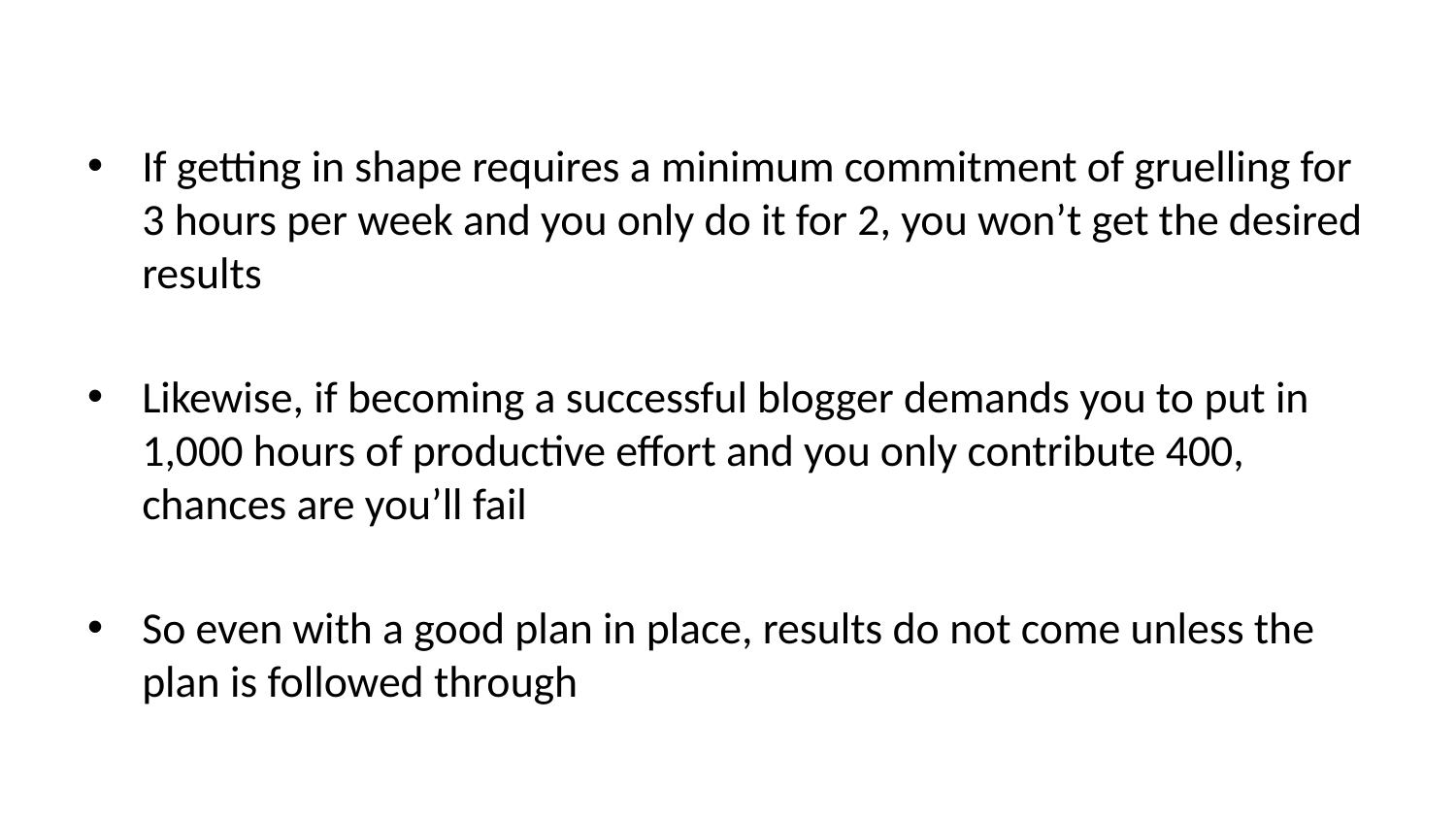

If getting in shape requires a minimum commitment of gruelling for 3 hours per week and you only do it for 2, you won’t get the desired results

Likewise, if becoming a successful blogger demands you to put in 1,000 hours of productive effort and you only contribute 400, chances are you’ll fail

So even with a good plan in place, results do not come unless the plan is followed through